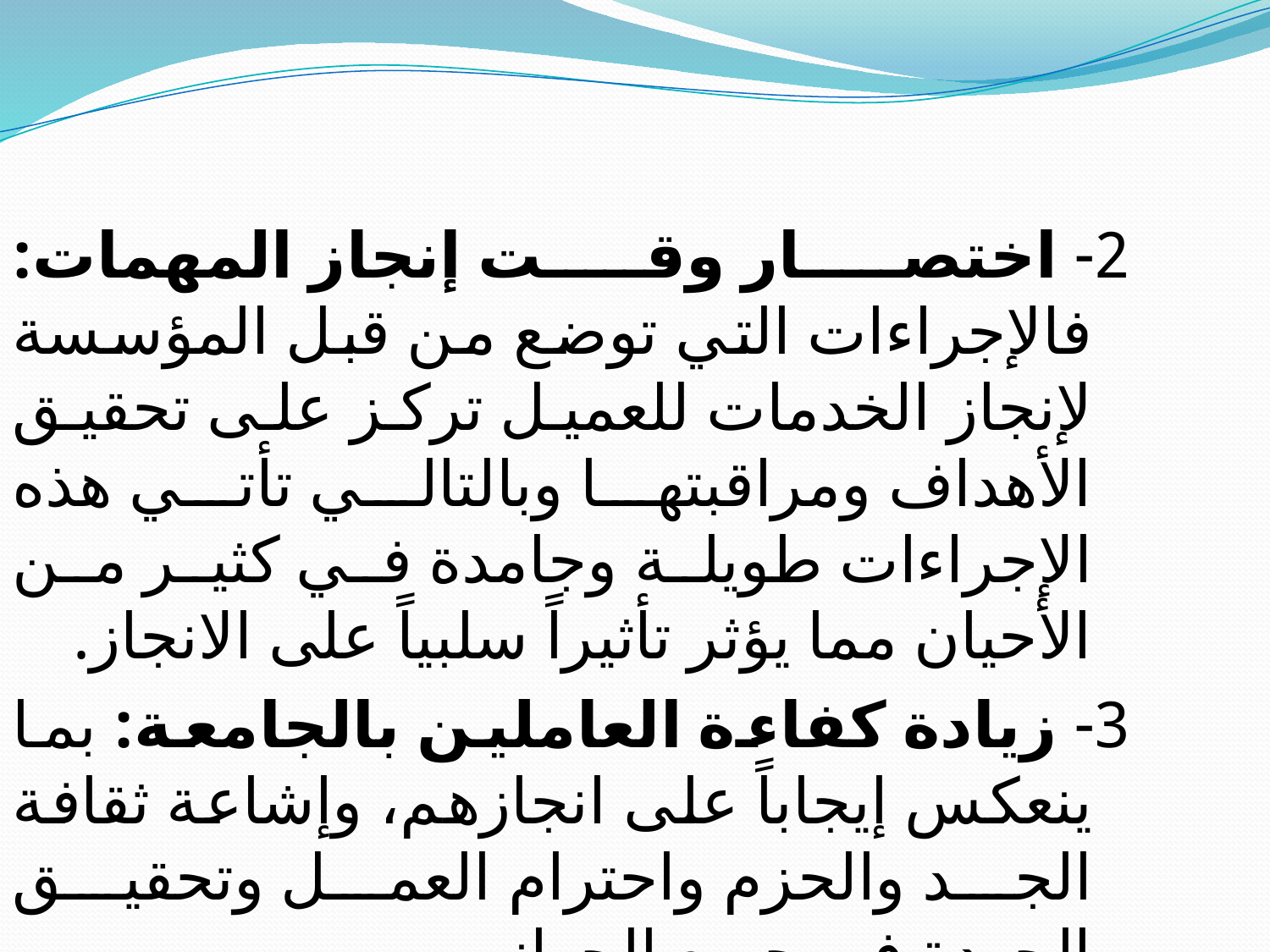

2- اختصار وقت إنجاز المهمات: فالإجراءات التي توضع من قبل المؤسسة لإنجاز الخدمات للعميل تركز على تحقيق الأهداف ومراقبتها وبالتالي تأتي هذه الإجراءات طويلة وجامدة في كثير من الأحيان مما يؤثر تأثيراً سلبياً على الانجاز.
3- زيادة كفاءة العاملين بالجامعة: بما ينعكس إيجاباً على انجازهم، وإشاعة ثقافة الجد والحزم واحترام العمل وتحقيق الجودة في جميع الجوانب.